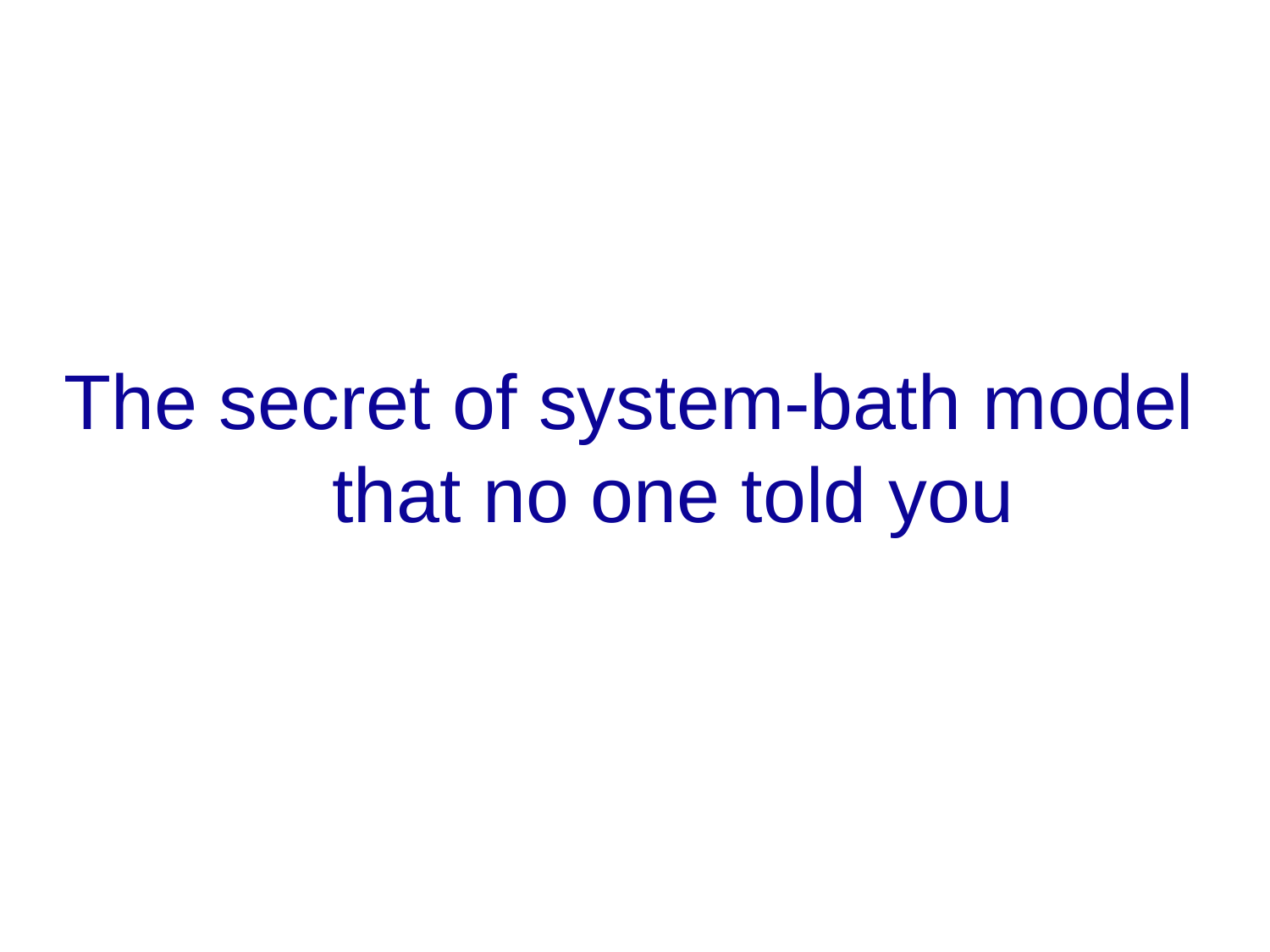

The secret of system-bath model
    that no one told you